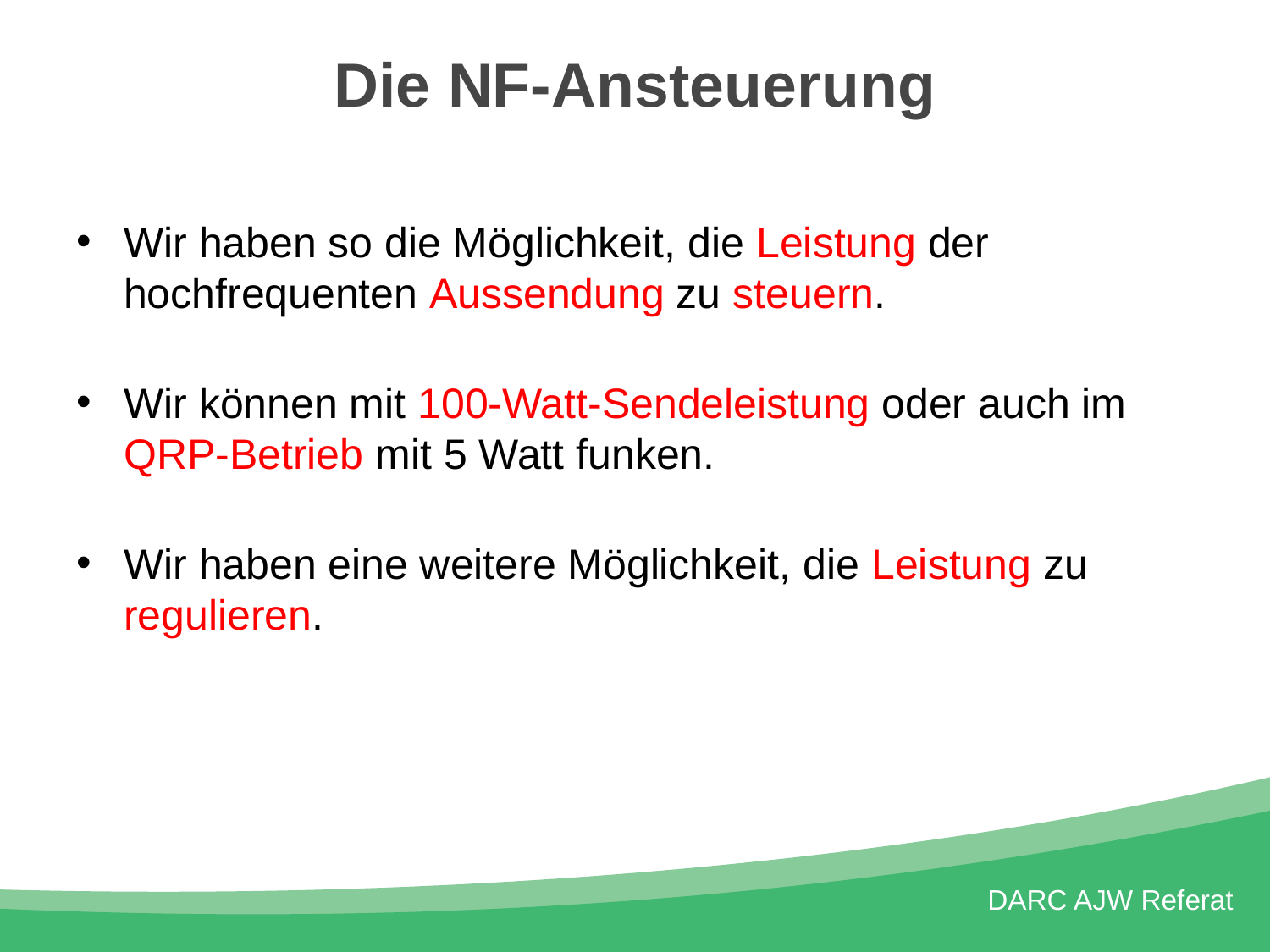

# Die NF-Ansteuerung

Wir haben so die Möglichkeit, die Leistung der hochfrequenten Aussendung zu steuern.
Wir können mit 100-Watt-Sendeleistung oder auch im QRP-Betrieb mit 5 Watt funken.
Wir haben eine weitere Möglichkeit, die Leistung zu regulieren.